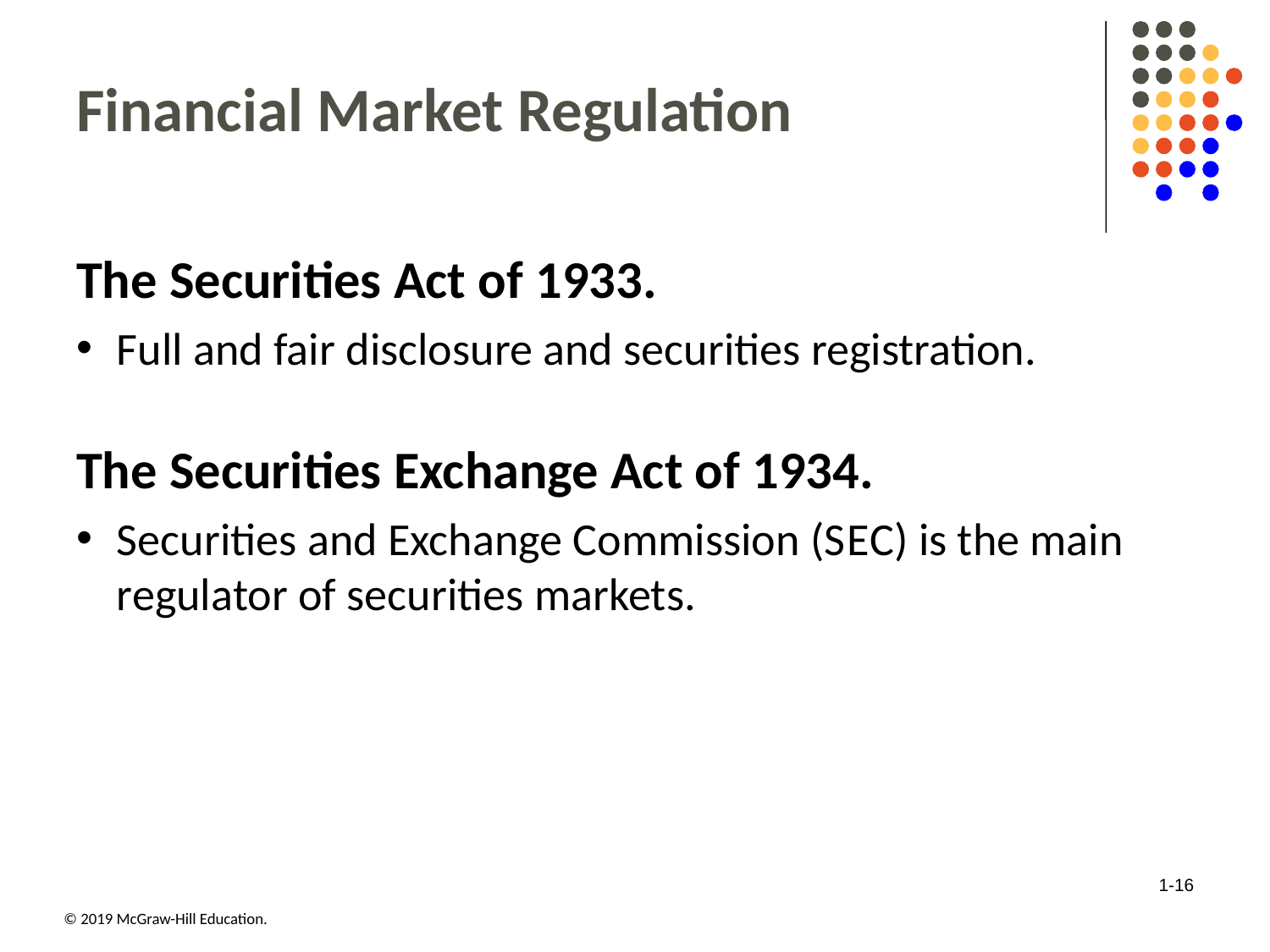

# Financial Market Regulation
The Securities Act of 1933.
Full and fair disclosure and securities registration.
The Securities Exchange Act of 1934.
Securities and Exchange Commission (S E C) is the main regulator of securities markets.
1-16